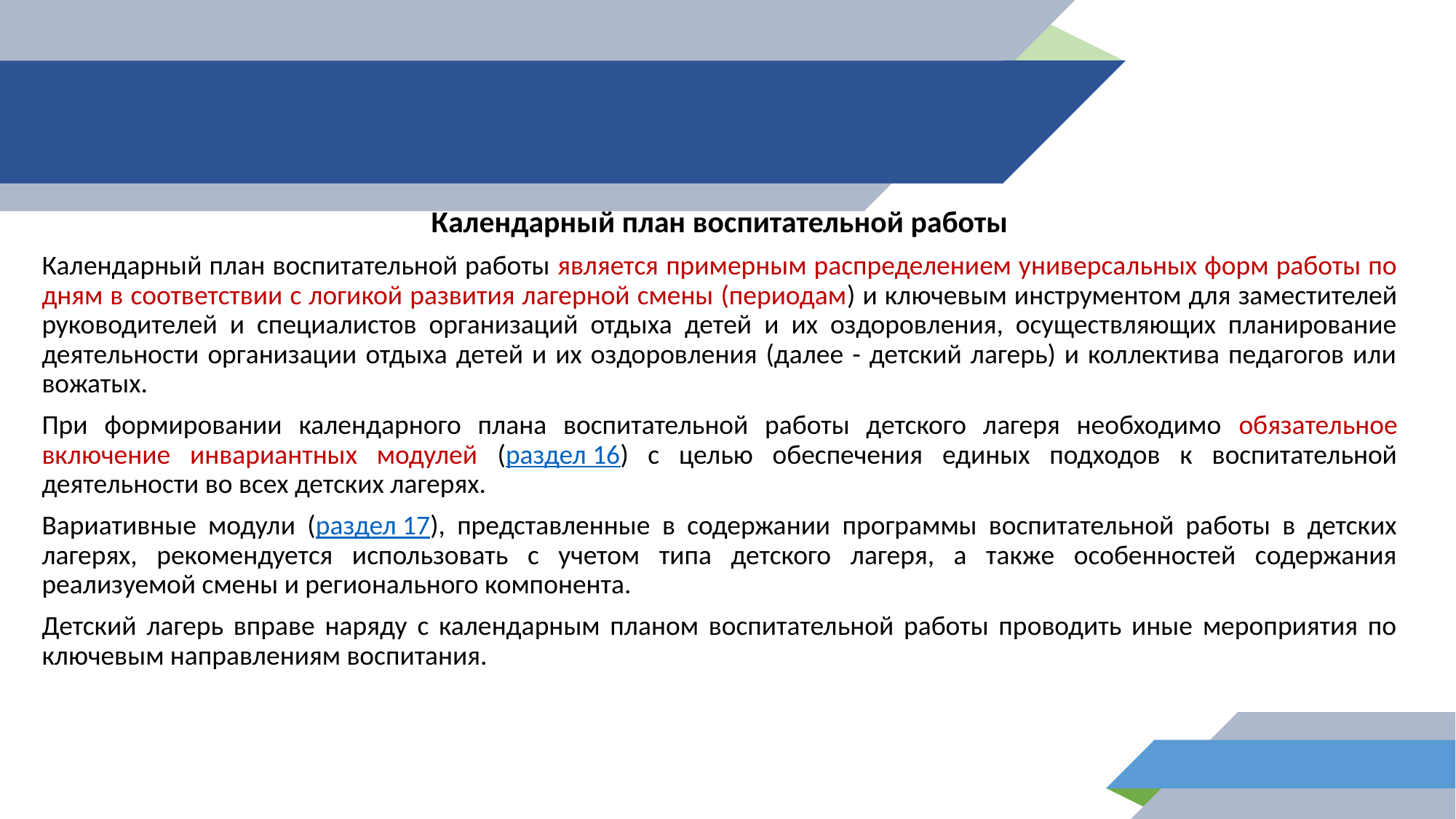

Календарный план воспитательной работы
Календарный план воспитательной работы является примерным распределением универсальных форм работы по дням в соответствии с логикой развития лагерной смены (периодам) и ключевым инструментом для заместителей руководителей и специалистов организаций отдыха детей и их оздоровления, осуществляющих планирование деятельности организации отдыха детей и их оздоровления (далее - детский лагерь) и коллектива педагогов или вожатых.
При формировании календарного плана воспитательной работы детского лагеря необходимо обязательное включение инвариантных модулей (раздел 16) с целью обеспечения единых подходов к воспитательной деятельности во всех детских лагерях.
Вариативные модули (раздел 17), представленные в содержании программы воспитательной работы в детских лагерях, рекомендуется использовать с учетом типа детского лагеря, а также особенностей содержания реализуемой смены и регионального компонента.
Детский лагерь вправе наряду с календарным планом воспитательной работы проводить иные мероприятия по ключевым направлениям воспитания.